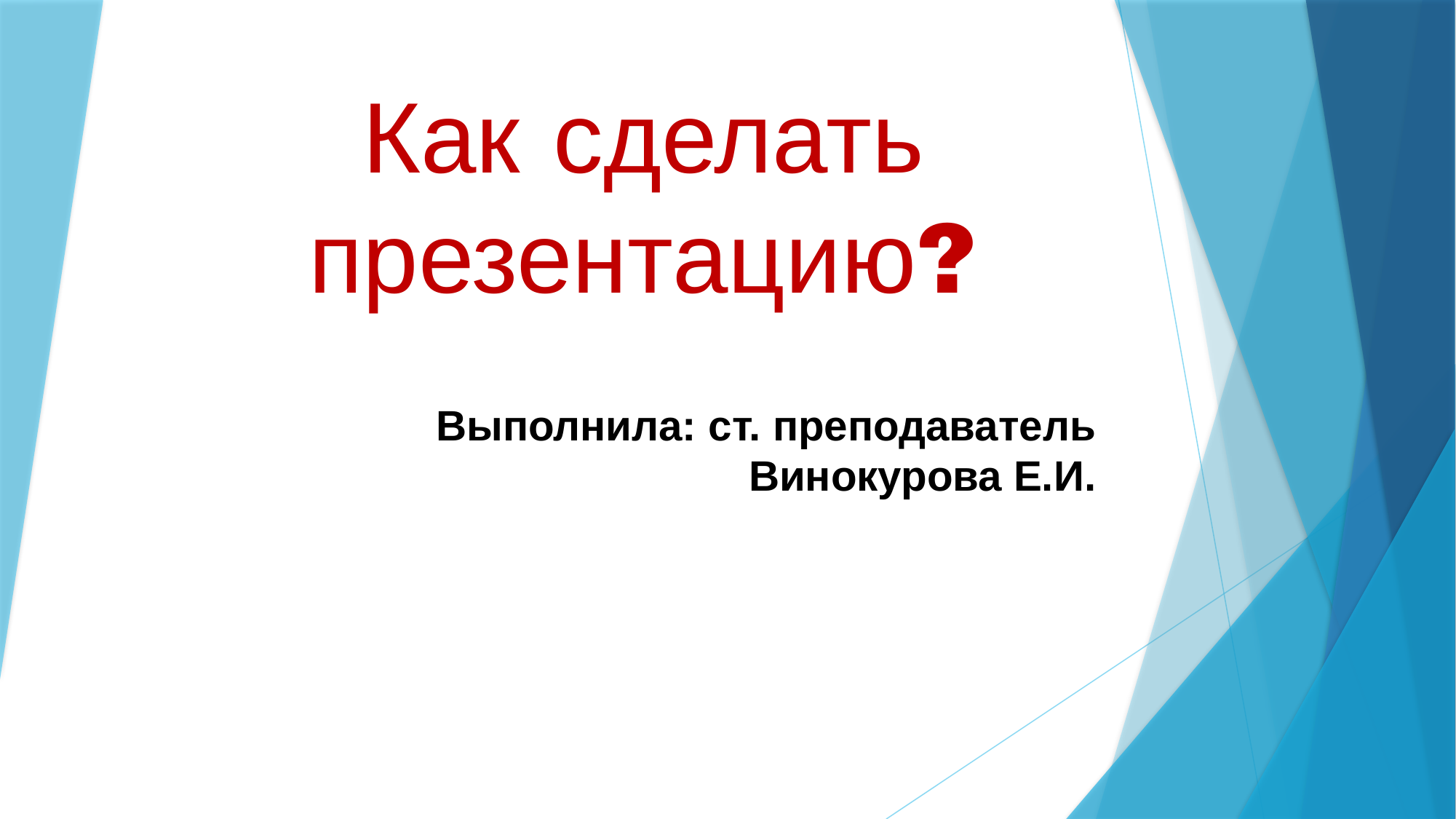

# Как сделать презентацию?
Выполнила: ст. преподаватель Винокурова Е.И.